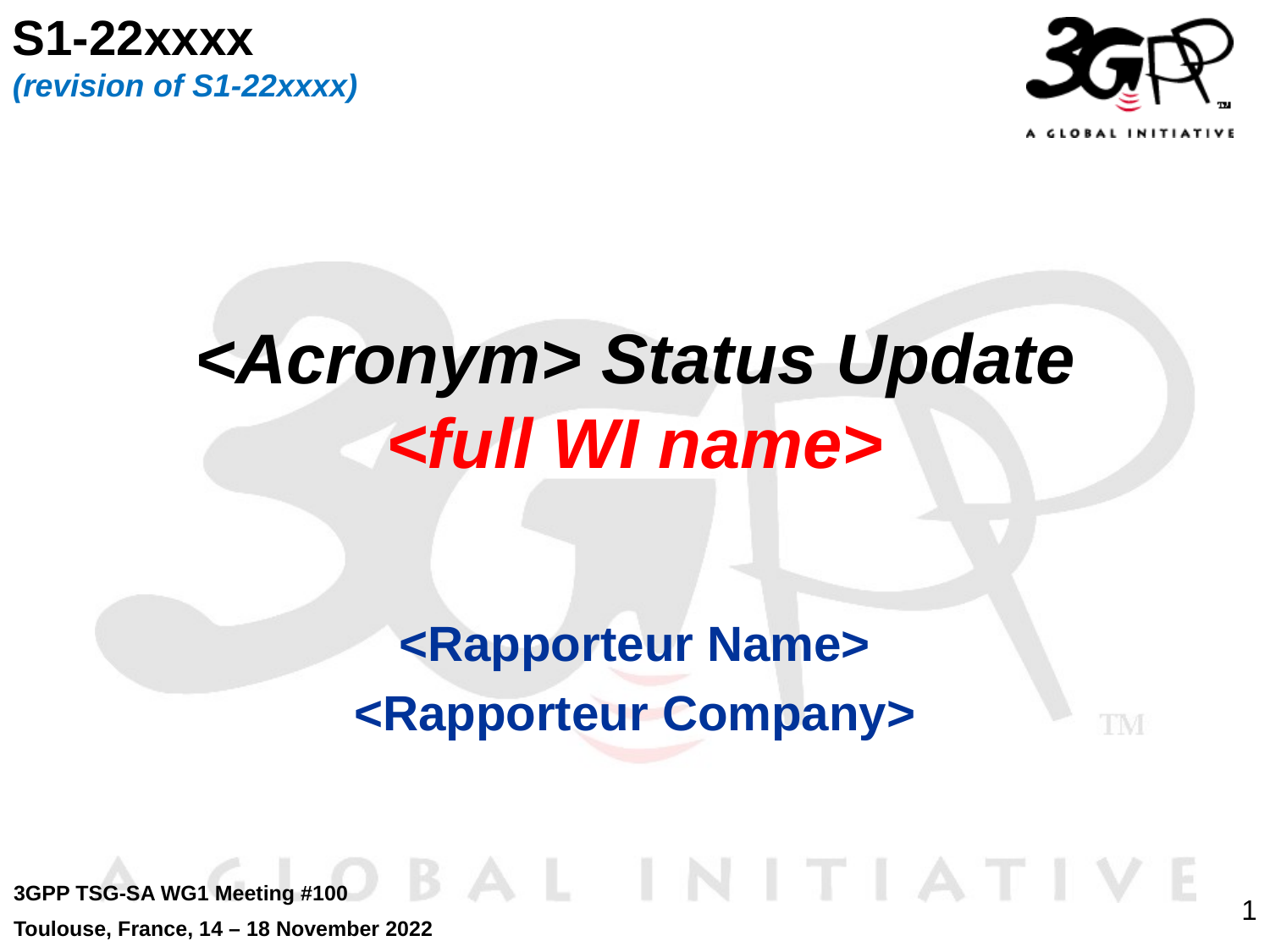

S1-22xxxx
(revision of S1-22xxxx)
# <Acronym> Status Update <full WI name>
<Rapporteur Name>
<Rapporteur Company>
3GPP TSG-SA WG1 Meeting #100
Toulouse, France, 14 – 18 November 2022
1